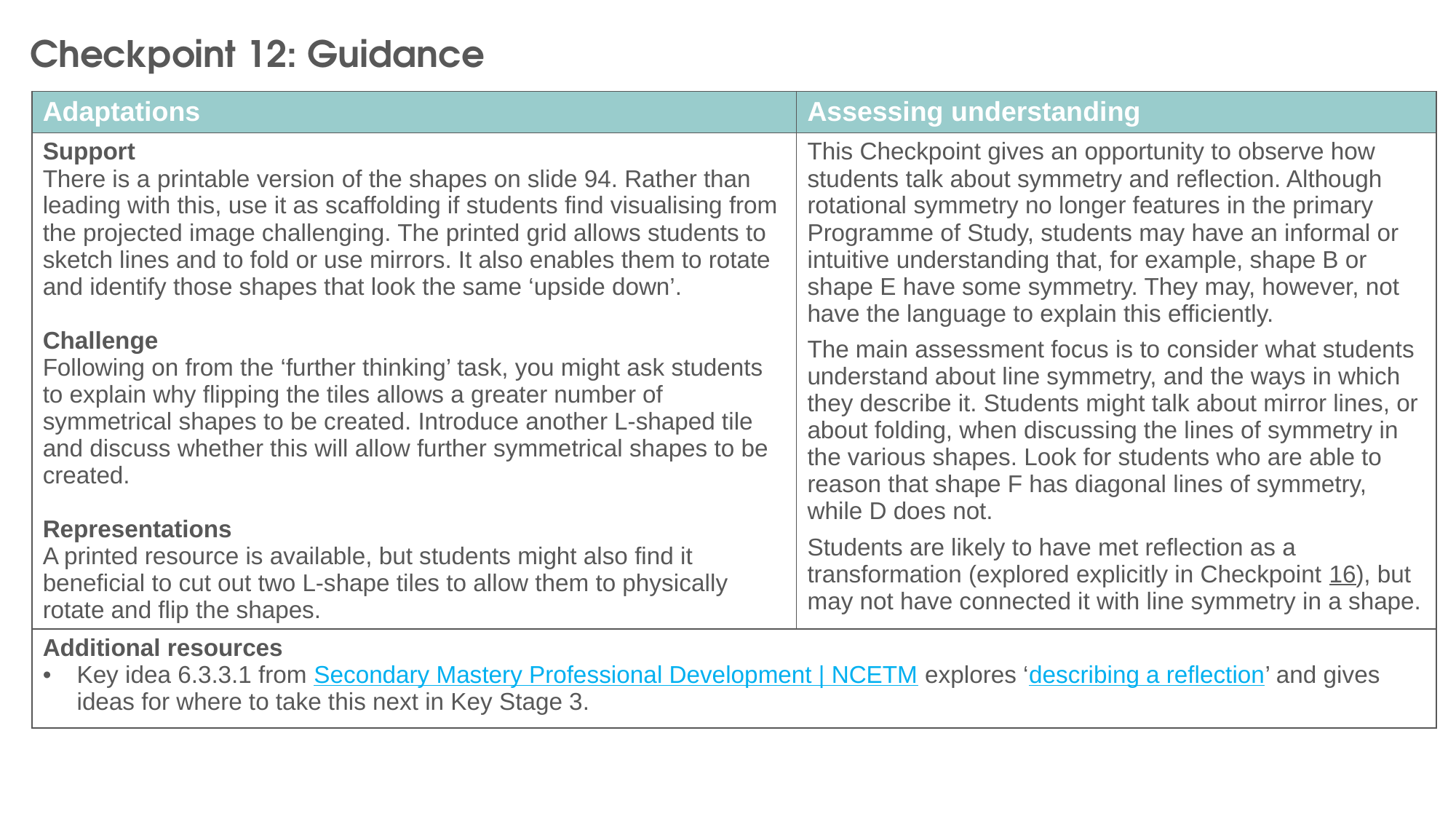

Checkpoint 12: Guidance
| Adaptations | Assessing understanding |
| --- | --- |
| Support There is a printable version of the shapes on slide 94. Rather than leading with this, use it as scaffolding if students find visualising from the projected image challenging. The printed grid allows students to sketch lines and to fold or use mirrors. It also enables them to rotate and identify those shapes that look the same ‘upside down’. Challenge Following on from the ‘further thinking’ task, you might ask students to explain why flipping the tiles allows a greater number of symmetrical shapes to be created. Introduce another L-shaped tile and discuss whether this will allow further symmetrical shapes to be created. Representations A printed resource is available, but students might also find it beneficial to cut out two L-shape tiles to allow them to physically rotate and flip the shapes. | This Checkpoint gives an opportunity to observe how students talk about symmetry and reflection. Although rotational symmetry no longer features in the primary Programme of Study, students may have an informal or intuitive understanding that, for example, shape B or shape E have some symmetry. They may, however, not have the language to explain this efficiently. The main assessment focus is to consider what students understand about line symmetry, and the ways in which they describe it. Students might talk about mirror lines, or about folding, when discussing the lines of symmetry in the various shapes. Look for students who are able to reason that shape F has diagonal lines of symmetry, while D does not. Students are likely to have met reflection as a transformation (explored explicitly in Checkpoint 16), but may not have connected it with line symmetry in a shape. |
| Additional resources Key idea 6.3.3.1 from Secondary Mastery Professional Development | NCETM explores ‘describing a reflection’ and gives ideas for where to take this next in Key Stage 3. |  |